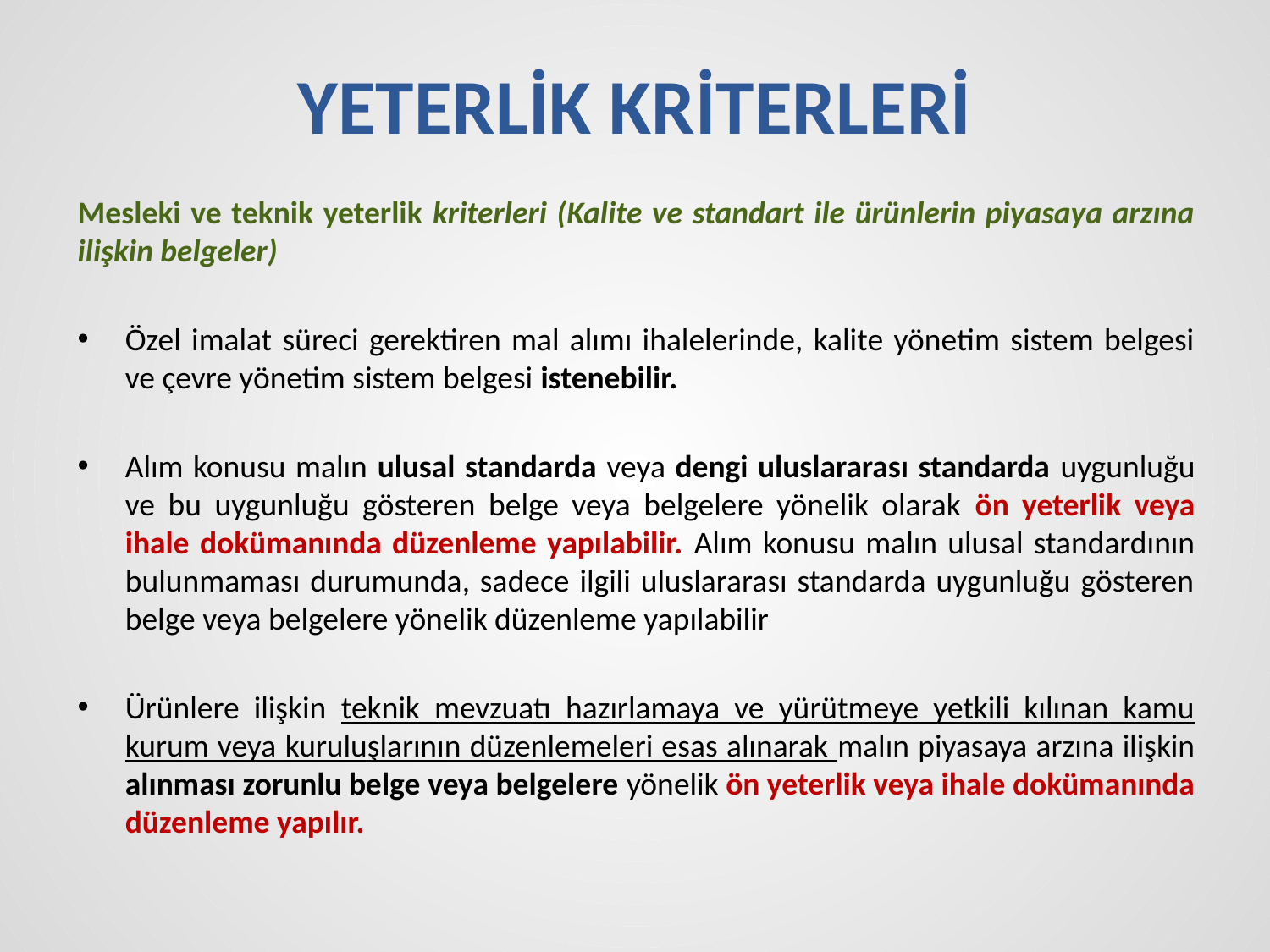

# YETERLİK KRİTERLERİ
Mesleki ve teknik yeterlik kriterleri (Kalite ve standart ile ürünlerin piyasaya arzına ilişkin belgeler)

Özel imalat süreci gerektiren mal alımı ihalelerinde, kalite yönetim sistem belgesi ve çevre yönetim sistem belgesi istenebilir.

Alım konusu malın ulusal standarda veya dengi uluslararası standarda uygunluğu ve bu uygunluğu gösteren belge veya belgelere yönelik olarak ön yeterlik veya ihale dokümanında düzenleme yapılabilir. Alım konusu malın ulusal standardının bulunmaması durumunda, sadece ilgili uluslararası standarda uygunluğu gösteren belge veya belgelere yönelik düzenleme yapılabilir

Ürünlere ilişkin teknik mevzuatı hazırlamaya ve yürütmeye yetkili kılınan kamu kurum veya kuruluşlarının düzenlemeleri esas alınarak malın piyasaya arzına ilişkin alınması zorunlu belge veya belgelere yönelik ön yeterlik veya ihale dokümanında düzenleme yapılır.